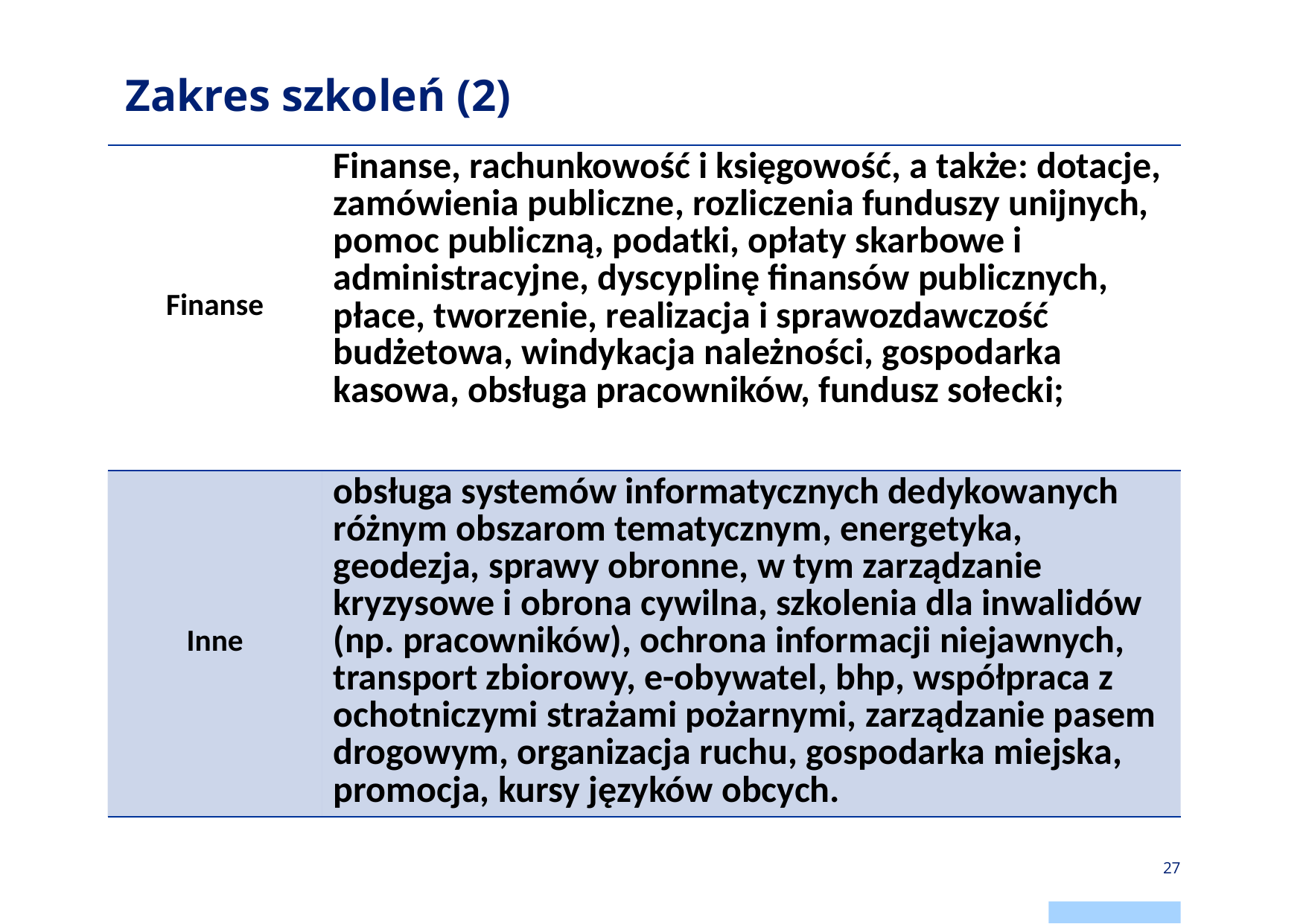

# Zakres szkoleń (2)
| Finanse | Finanse, rachunkowość i księgowość, a także: dotacje, zamówienia publiczne, rozliczenia funduszy unijnych, pomoc publiczną, podatki, opłaty skarbowe i administracyjne, dyscyplinę finansów publicznych, płace, tworzenie, realizacja i sprawozdawczość budżetowa, windykacja należności, gospodarka kasowa, obsługa pracowników, fundusz sołecki; |
| --- | --- |
| Inne | obsługa systemów informatycznych dedykowanych różnym obszarom tematycznym, energetyka, geodezja, sprawy obronne, w tym zarządzanie kryzysowe i obrona cywilna, szkolenia dla inwalidów (np. pracowników), ochrona informacji niejawnych, transport zbiorowy, e-obywatel, bhp, współpraca z ochotniczymi strażami pożarnymi, zarządzanie pasem drogowym, organizacja ruchu, gospodarka miejska, promocja, kursy języków obcych. |
27